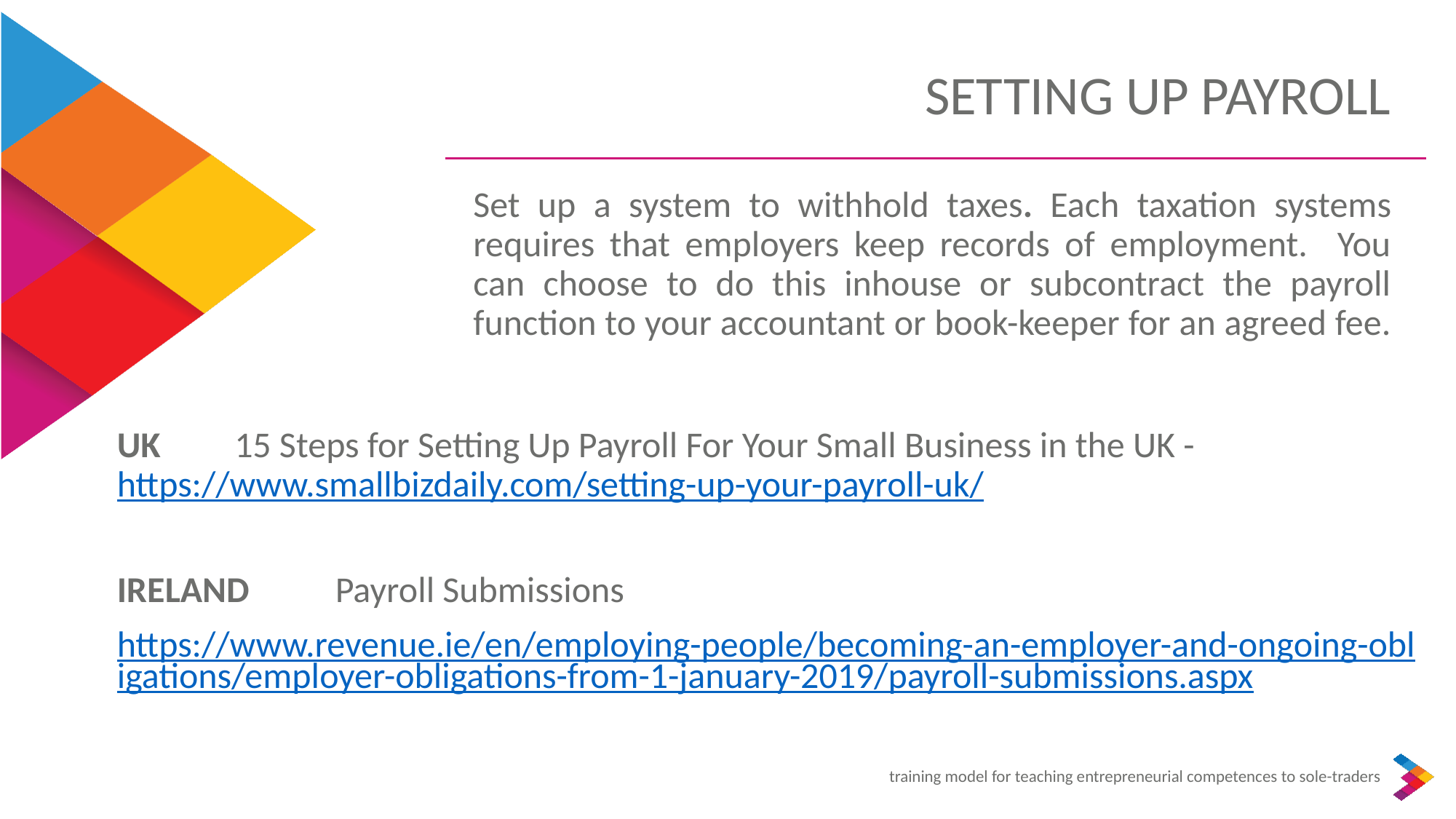

SETTING UP PAYROLL

Set up a system to withhold taxes. Each taxation systems requires that employers keep records of employment.  You can choose to do this inhouse or subcontract the payroll function to your accountant or book-keeper for an agreed fee.

UK 	 15 Steps for Setting Up Payroll For Your Small Business in the UK -  https://www.smallbizdaily.com/setting-up-your-payroll-uk/

IRELAND 	Payroll Submissions
https://www.revenue.ie/en/employing-people/becoming-an-employer-and-ongoing-obligations/employer-obligations-from-1-january-2019/payroll-submissions.aspx